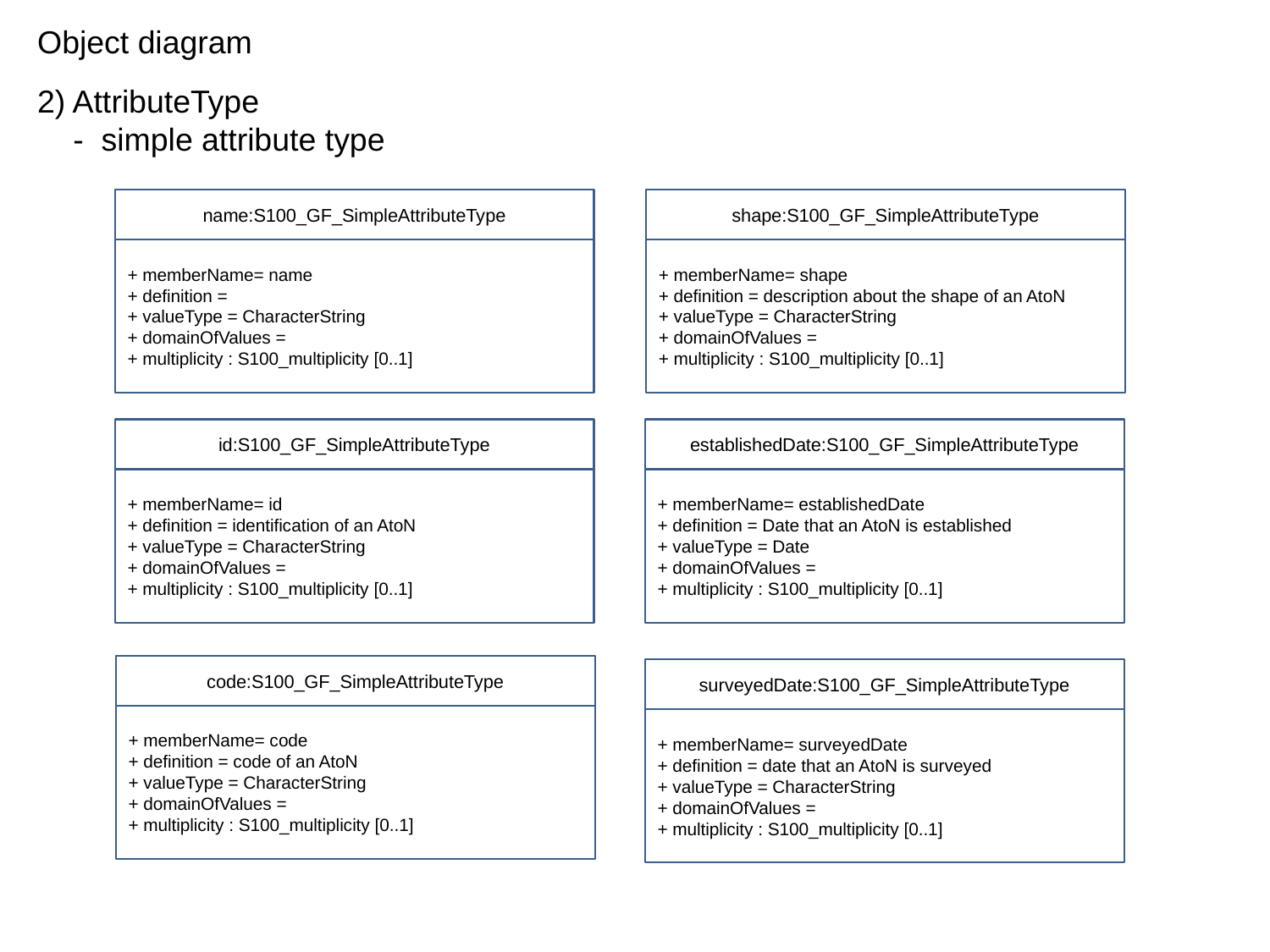

Object diagram
2) AttributeType
    -  simple attribute type
name:S100_GF_SimpleAttributeType
shape:S100_GF_SimpleAttributeType
+ memberName= name
+ definition =
+ valueType = CharacterString
+ domainOfValues =
+ multiplicity : S100_multiplicity [0..1]
+ memberName= shape
+ definition = description about the shape of an AtoN
+ valueType = CharacterString
+ domainOfValues =
+ multiplicity : S100_multiplicity [0..1]
id:S100_GF_SimpleAttributeType
establishedDate:S100_GF_SimpleAttributeType
+ memberName= id
+ definition = identification of an AtoN
+ valueType = CharacterString
+ domainOfValues =
+ multiplicity : S100_multiplicity [0..1]
+ memberName= establishedDate
+ definition = Date that an AtoN is established
+ valueType = Date
+ domainOfValues =
+ multiplicity : S100_multiplicity [0..1]
code:S100_GF_SimpleAttributeType
surveyedDate:S100_GF_SimpleAttributeType
+ memberName= code
+ definition = code of an AtoN
+ valueType = CharacterString
+ domainOfValues =
+ multiplicity : S100_multiplicity [0..1]
+ memberName= surveyedDate
+ definition = date that an AtoN is surveyed
+ valueType = CharacterString
+ domainOfValues =
+ multiplicity : S100_multiplicity [0..1]